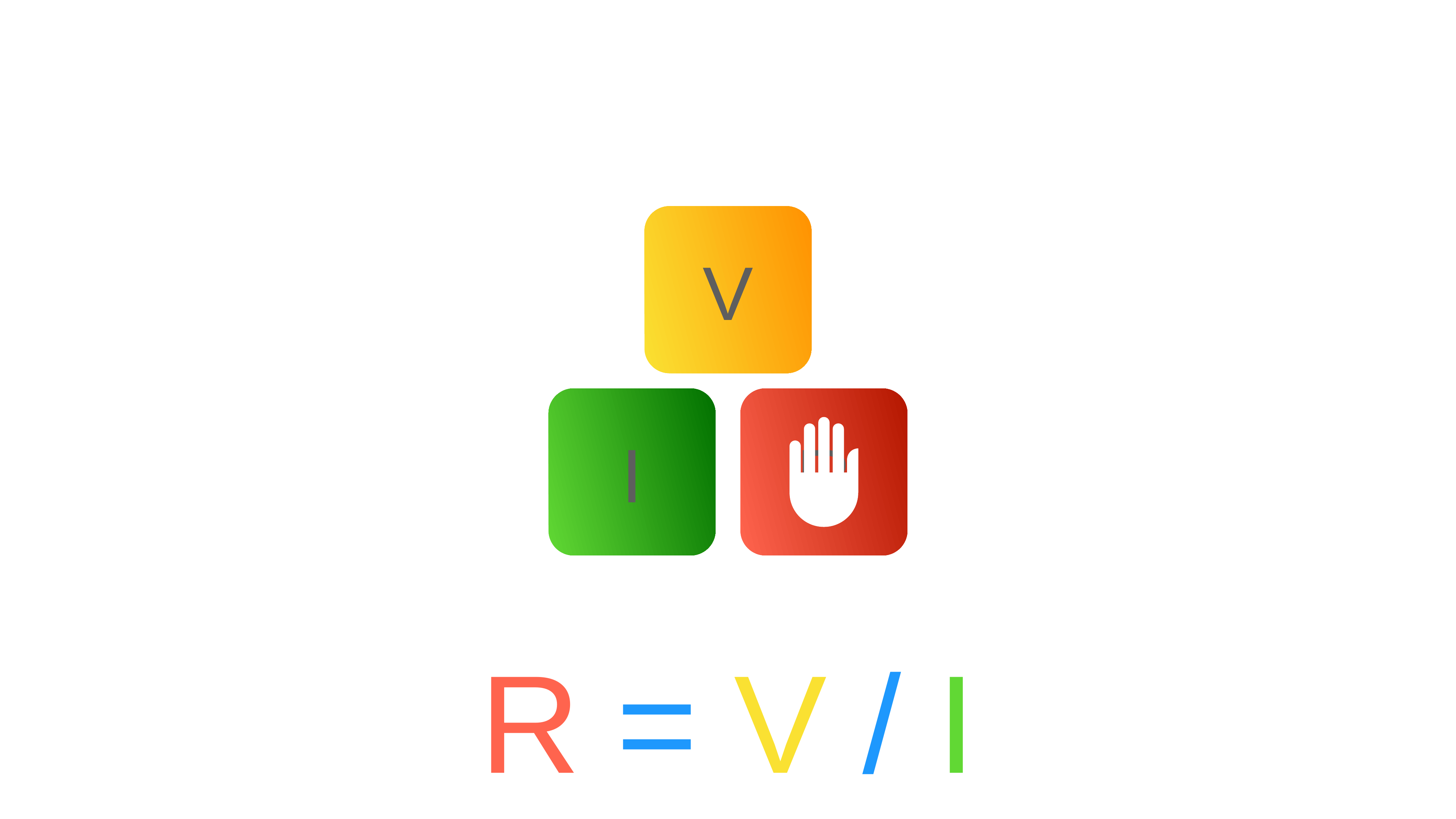

V

I
R
R = V / I